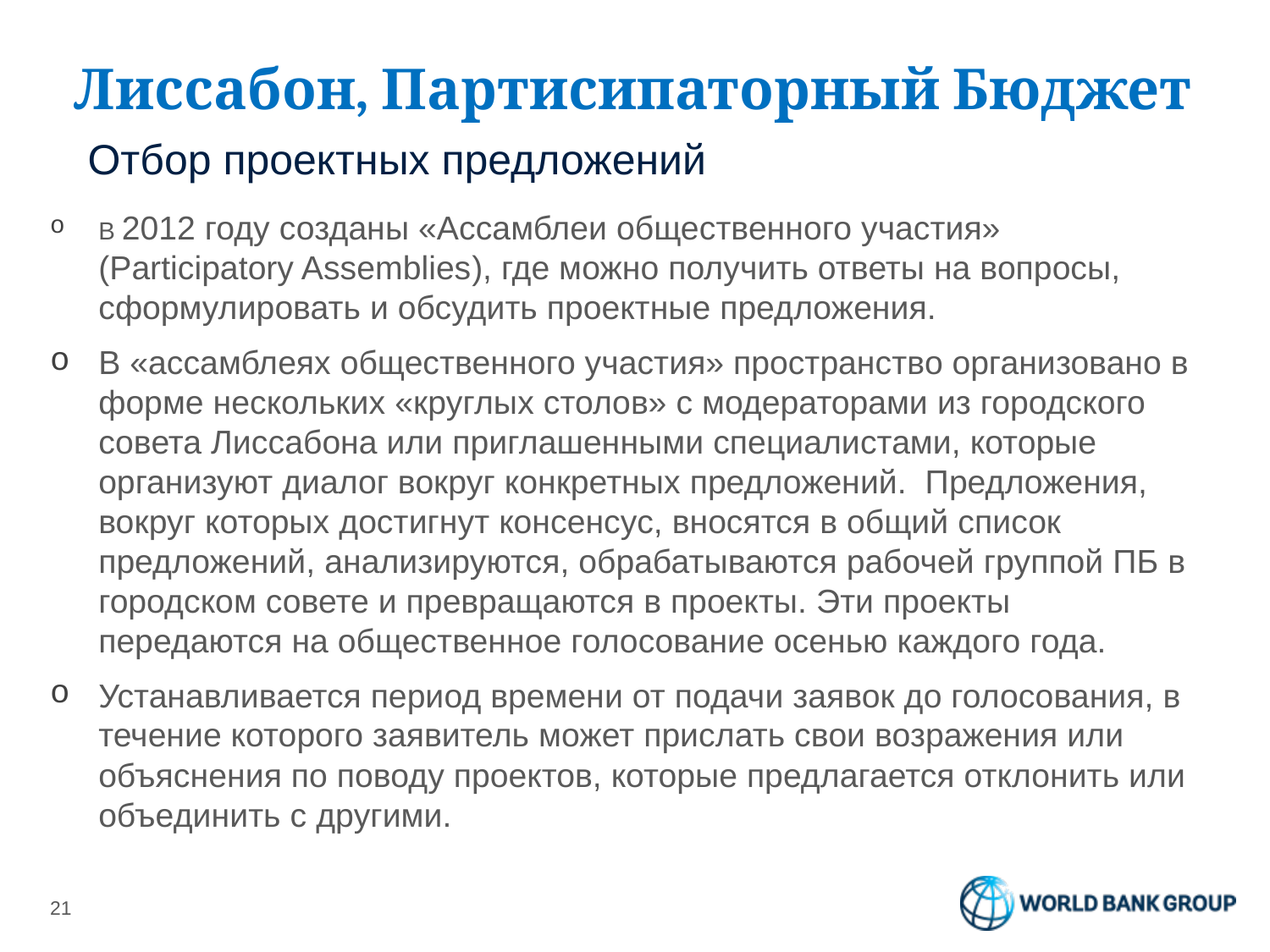

# Лиссабон, Партисипаторный Бюджет
Отбор проектных предложений
В 2012 году созданы «Ассамблеи общественного участия» (Participatory Assemblies), где можно получить ответы на вопросы, сформулировать и обсудить проектные предложения.
В «ассамблеях общественного участия» пространство организовано в форме нескольких «круглых столов» с модераторами из городского совета Лиссабона или приглашенными специалистами, которые организуют диалог вокруг конкретных предложений.  Предложения, вокруг которых достигнут консенсус, вносятся в общий список предложений, анализируются, обрабатываются рабочей группой ПБ в городском совете и превращаются в проекты. Эти проекты передаются на общественное голосование осенью каждого года.
Устанавливается период времени от подачи заявок до голосования, в течение которого заявитель может прислать свои возражения или объяснения по поводу проектов, которые предлагается отклонить или объединить с другими.

21